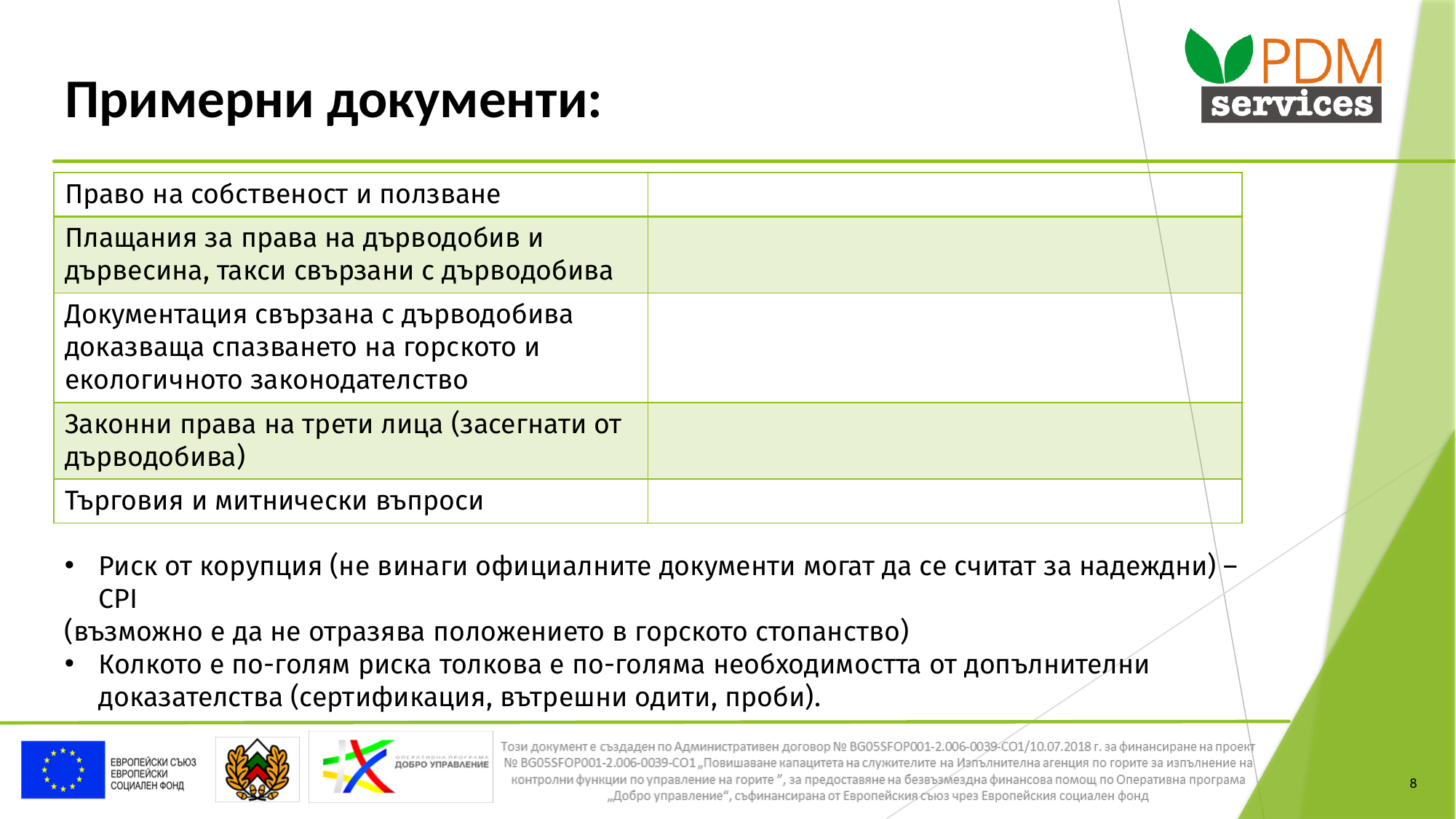

# Примерни документи:
| Право на собственост и ползване |  |
| --- | --- |
| Плащания за права на дърводобив и дървесина, такси свързани с дърводобива |  |
| Документация свързана с дърводобива доказваща спазването на горското и екологичното законодателство |  |
| Законни права на трети лица (засегнати от дърводобива) |  |
| Търговия и митнически въпроси |  |
Риск от корупция (не винаги официалните документи могат да се считат за надеждни) – CPI
(възможно е да не отразява положението в горското стопанство)
Колкото е по-голям риска толкова е по-голяма необходимостта от допълнителни доказателства (сертификация, вътрешни одити, проби).
8